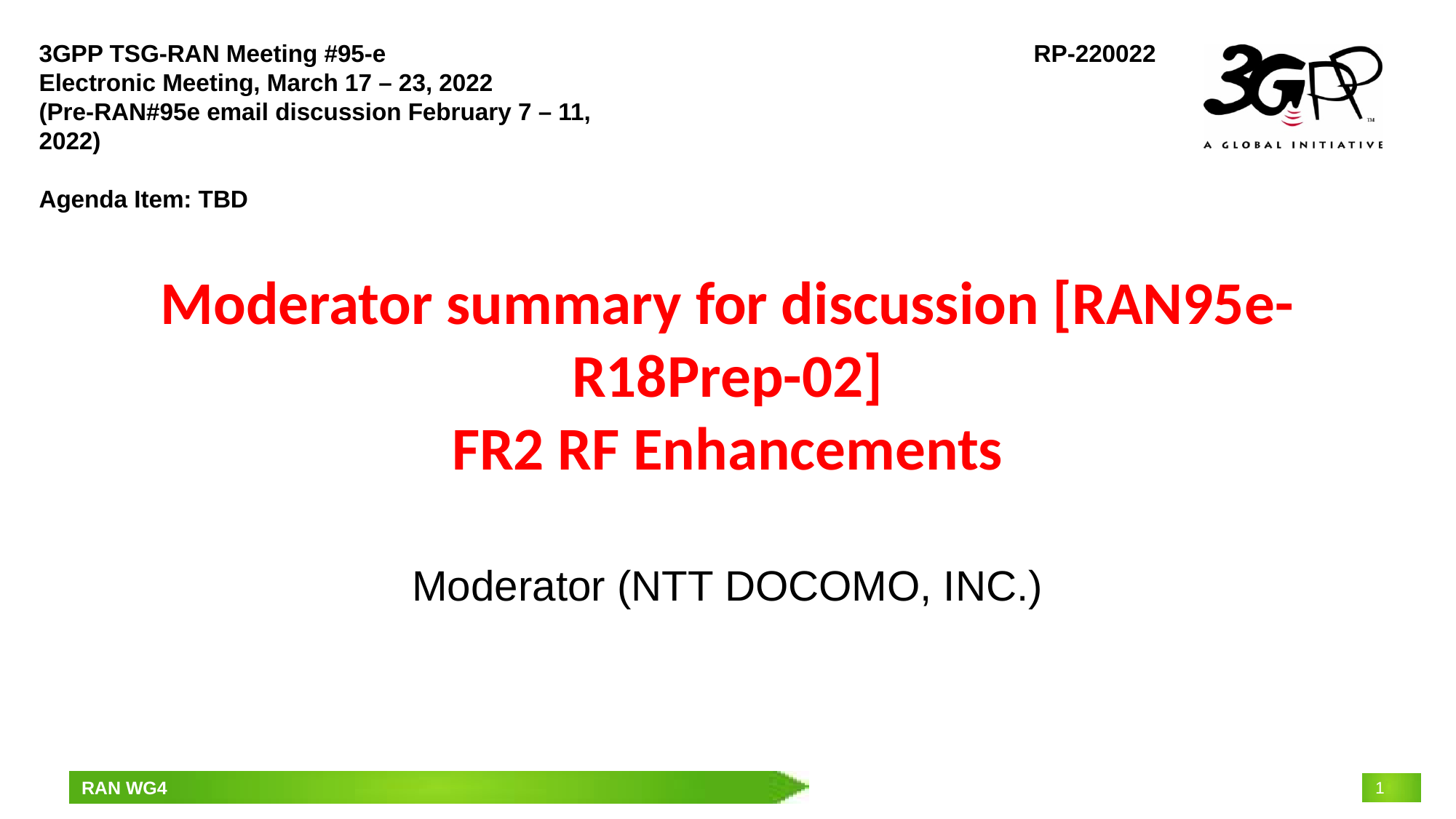

3GPP TSG-RAN Meeting #95-e
Electronic Meeting, March 17 – 23, 2022
(Pre-RAN#95e email discussion February 7 – 11, 2022)

Agenda Item: TBD

 RP-220022
# Moderator summary for discussion [RAN95e-R18Prep-02] FR2 RF Enhancements
Moderator (NTT DOCOMO, INC.)